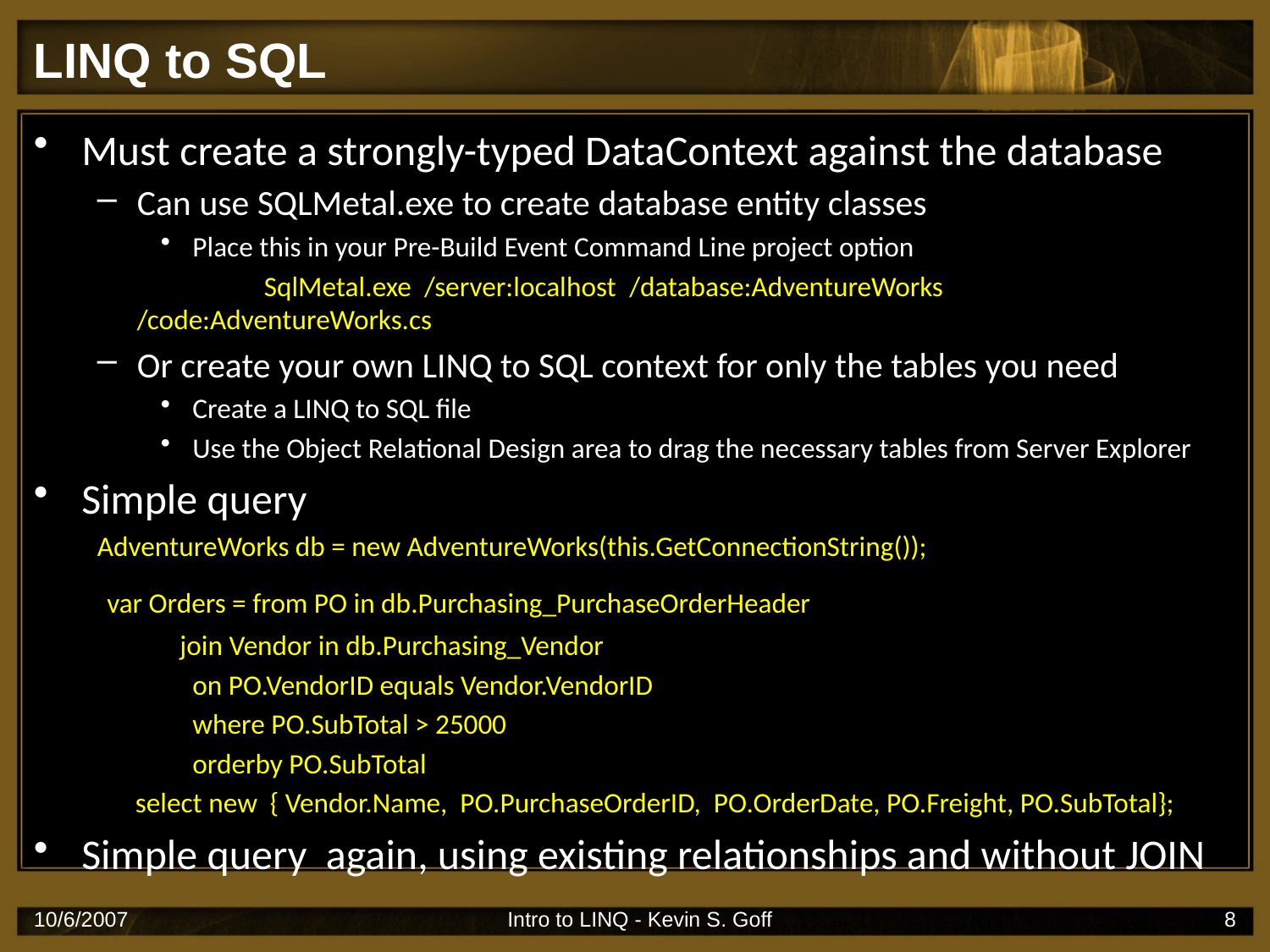

# LINQ to SQL
Must create a strongly-typed DataContext against the database
Can use SQLMetal.exe to create database entity classes
Place this in your Pre-Build Event Command Line project option
		SqlMetal.exe  /server:localhost  /database:AdventureWorks   /code:AdventureWorks.cs
Or create your own LINQ to SQL context for only the tables you need
Create a LINQ to SQL file
Use the Object Relational Design area to drag the necessary tables from Server Explorer
Simple query
AdventureWorks db = new AdventureWorks(this.GetConnectionString());
 var Orders = from PO in db.Purchasing_PurchaseOrderHeader
             join Vendor in db.Purchasing_Vendor
               on PO.VendorID equals Vendor.VendorID
               where PO.SubTotal > 25000
               orderby PO.SubTotal
      select new  { Vendor.Name,  PO.PurchaseOrderID,  PO.OrderDate, PO.Freight, PO.SubTotal};
Simple query  again, using existing relationships and without JOIN

10/6/2007
Intro to LINQ - Kevin S. Goff
8